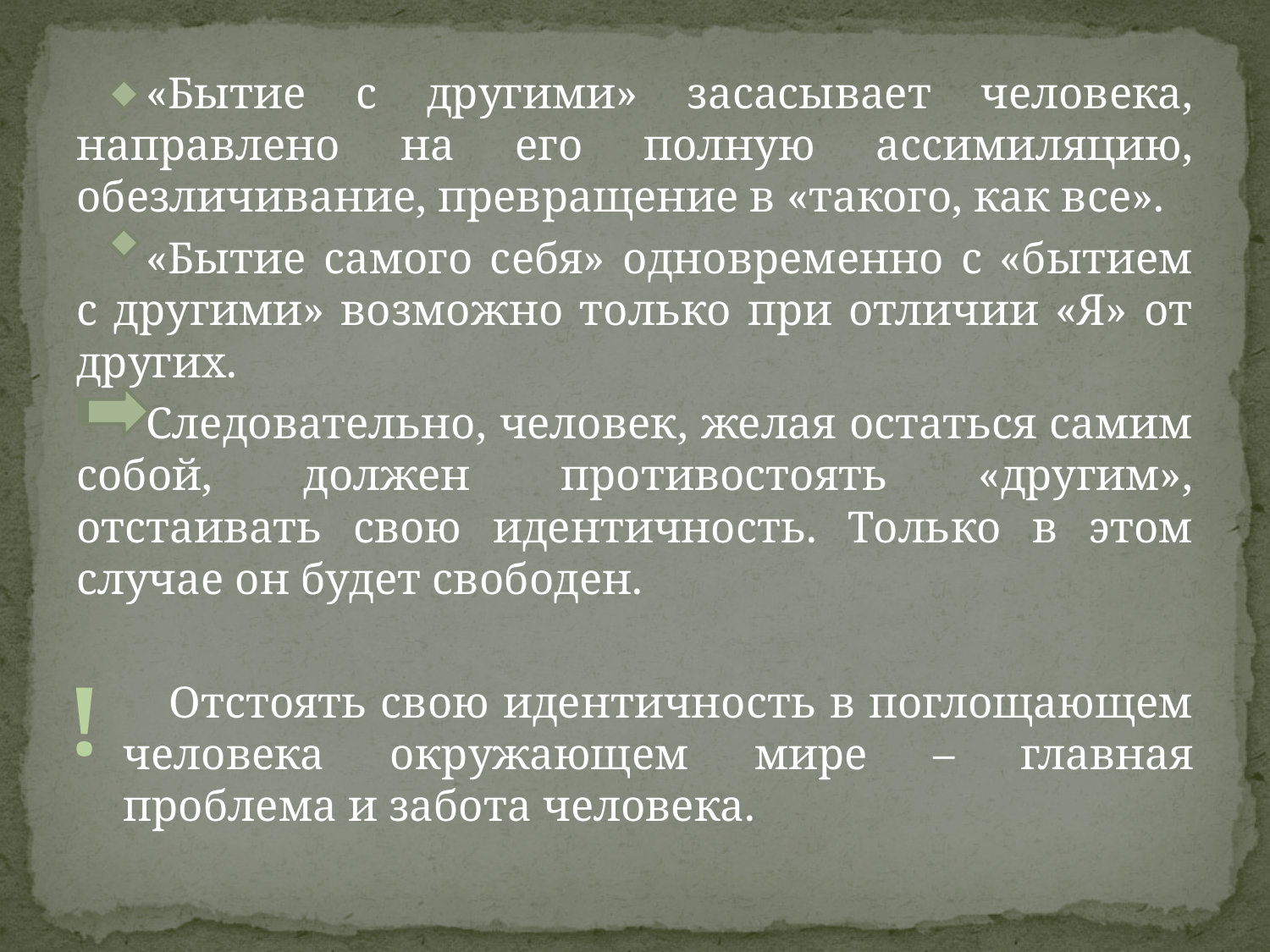

#
«Бытие с другими» засасывает человека, направлено на его полную ассимиляцию, обезличивание, превращение в «такого, как все».
«Бытие самого себя» одновременно с «бытием с другими» возможно только при отличии «Я» от других.
Следовательно, человек, желая остаться самим собой, должен противостоять «другим», отстаивать свою идентичность. Только в этом случае он будет свободен.

Отстоять свою идентичность в поглощающем человека окружающем мире – главная проблема и забота человека.

!